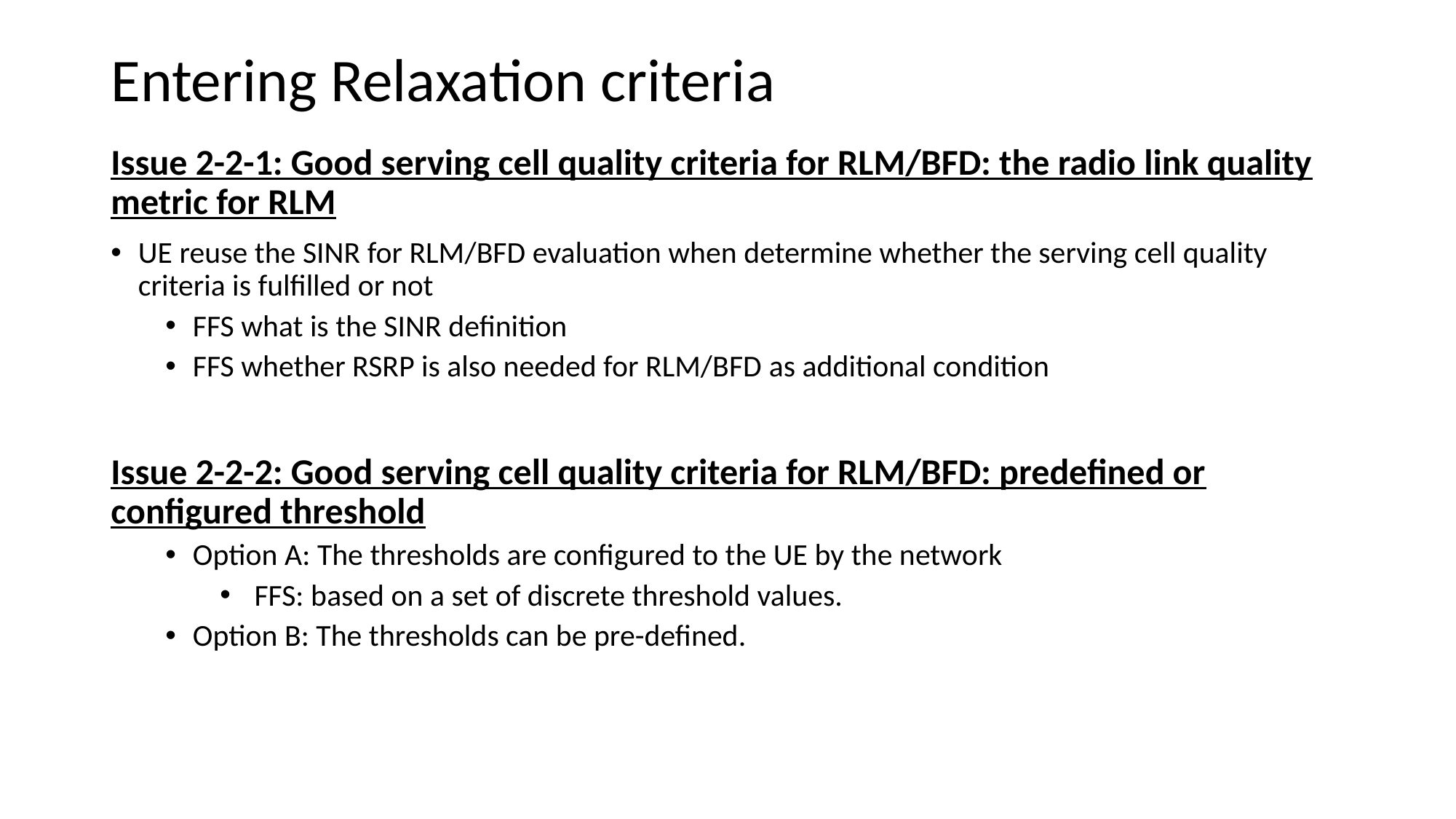

# Entering Relaxation criteria
Issue 2-2-1: Good serving cell quality criteria for RLM/BFD: the radio link quality metric for RLM
UE reuse the SINR for RLM/BFD evaluation when determine whether the serving cell quality criteria is fulfilled or not
FFS what is the SINR definition
FFS whether RSRP is also needed for RLM/BFD as additional condition

Issue 2-2-2: Good serving cell quality criteria for RLM/BFD: predefined or configured threshold
Option A: The thresholds are configured to the UE by the network
 FFS: based on a set of discrete threshold values.
Option B: The thresholds can be pre-defined.